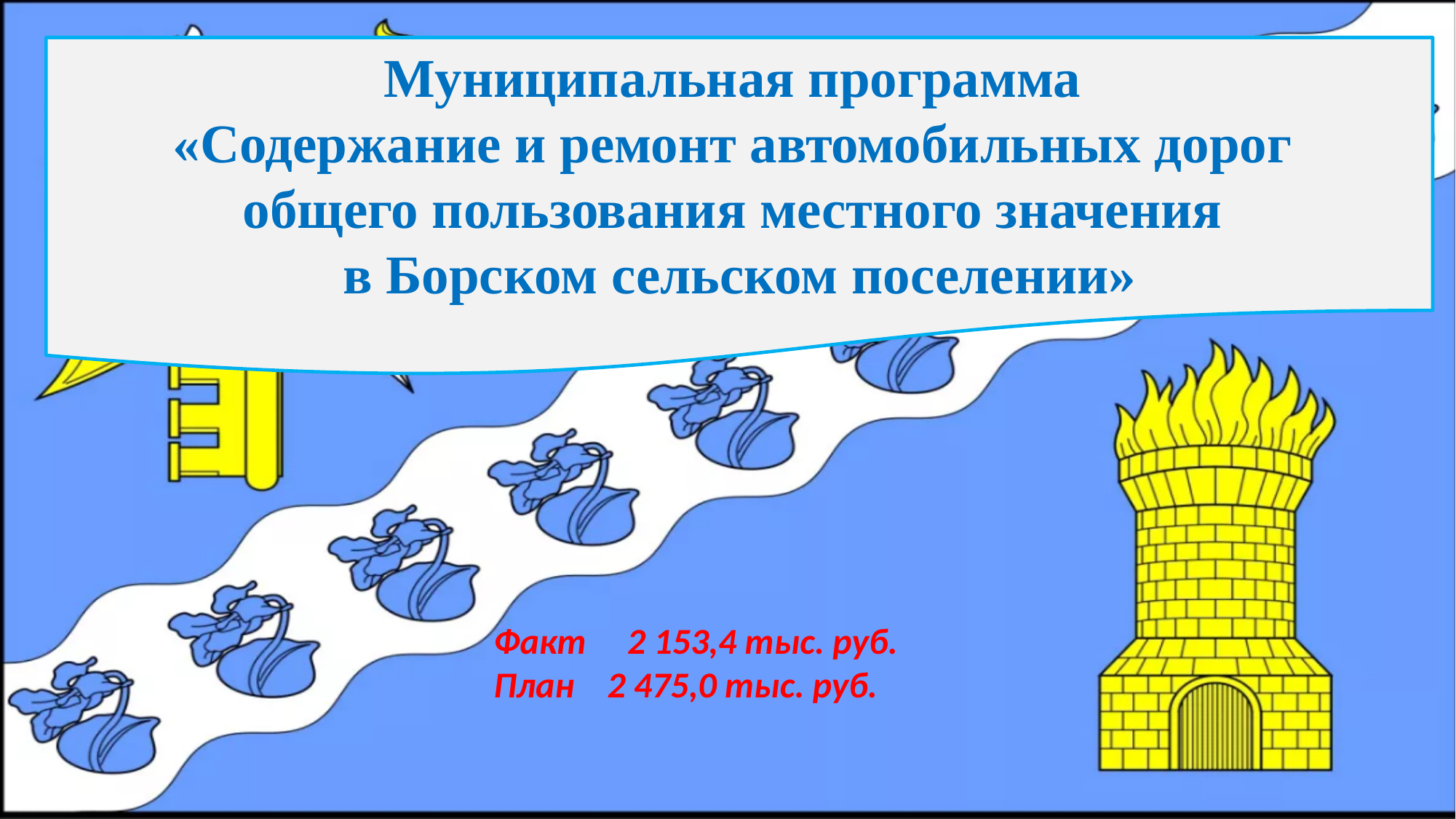

Муниципальная программа
«Содержание и ремонт автомобильных дорог
общего пользования местного значения
в Борском сельском поселении»
Факт     2 153,4 тыс. руб.
План    2 475,0 тыс. руб.